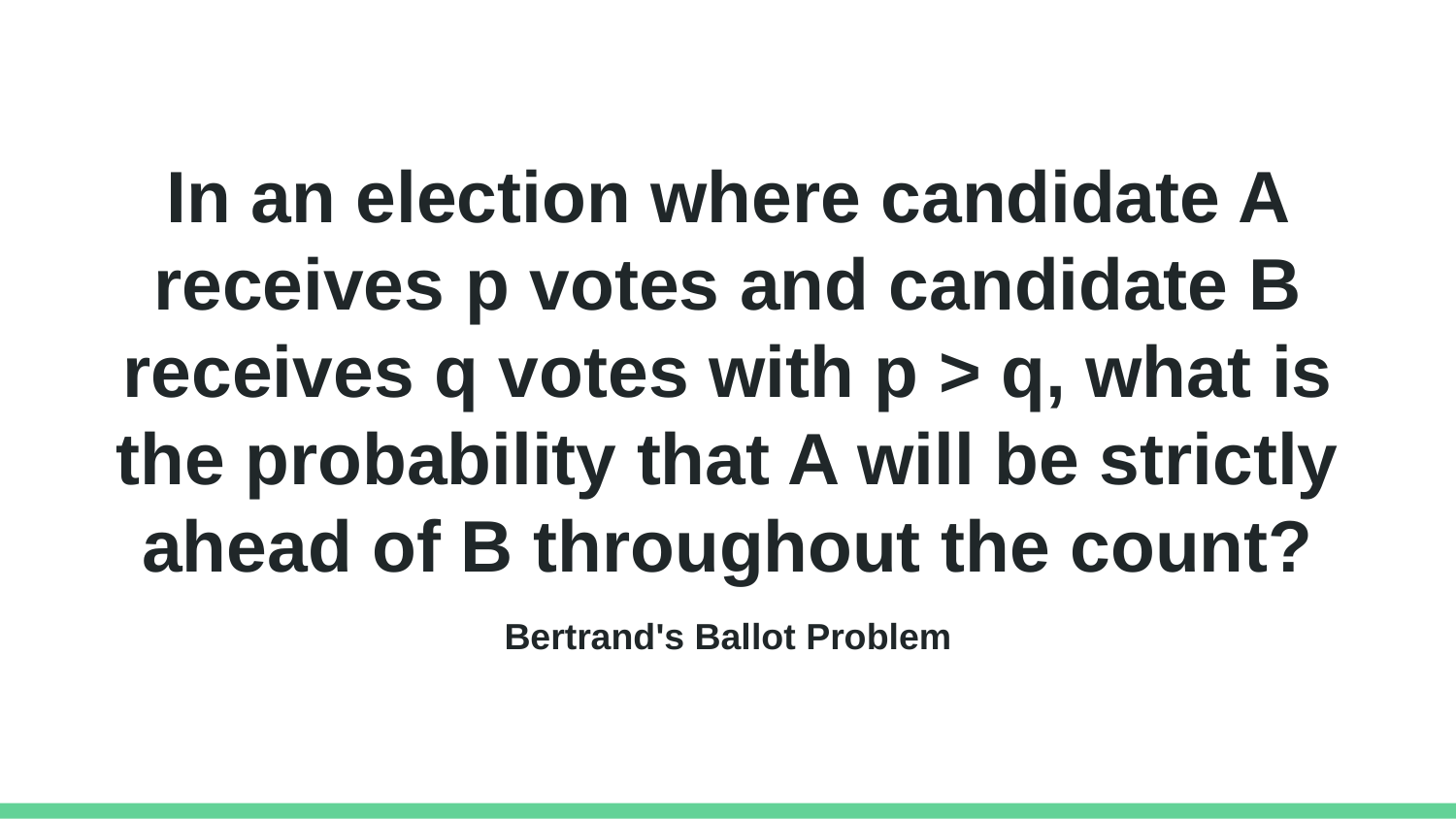

# In an election where candidate A receives p votes and candidate B receives q votes with p > q, what is the probability that A will be strictly ahead of B throughout the count?

Bertrand's Ballot Problem